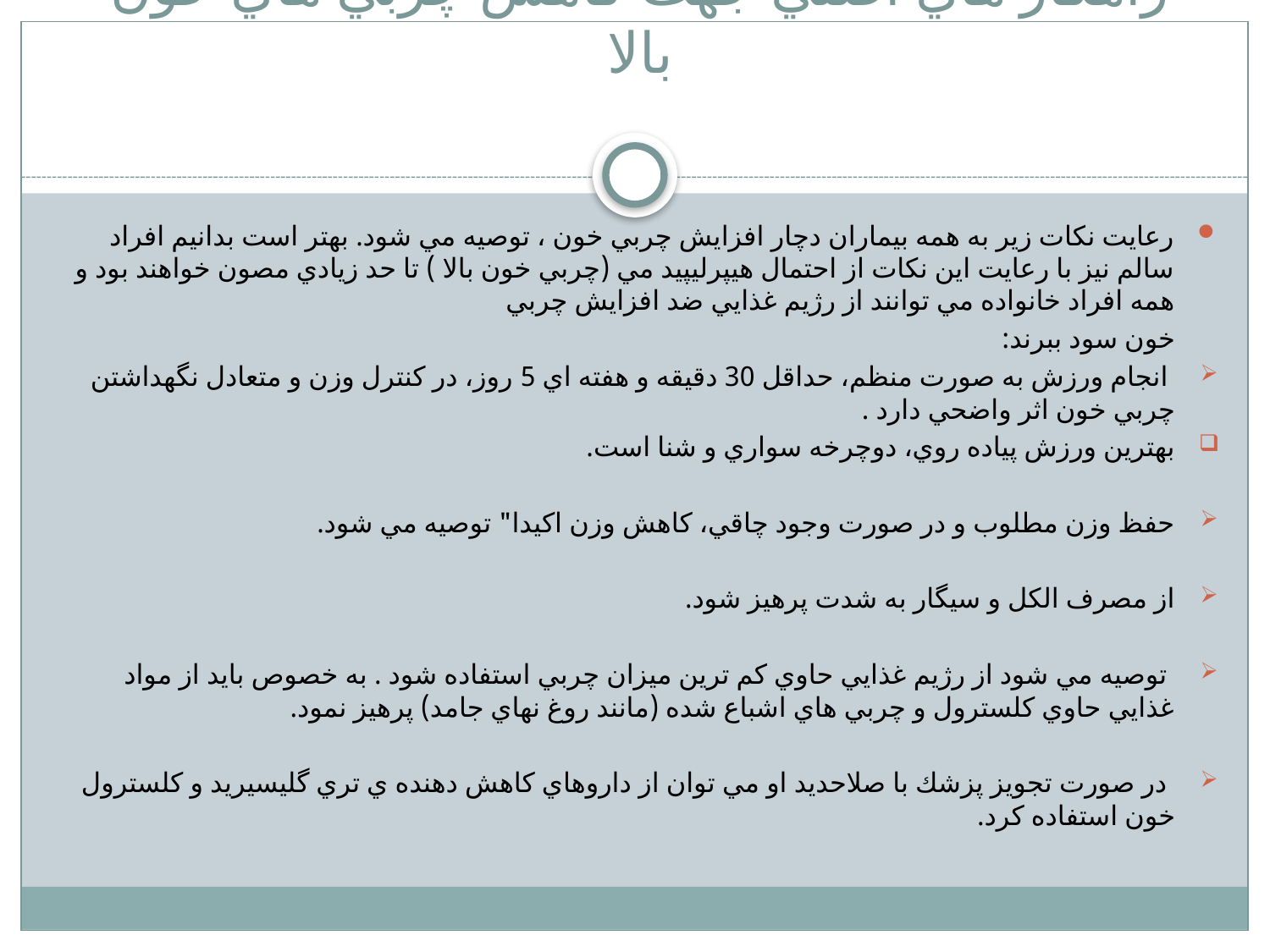

# راهكار هاي اصلي جهت كاهش چربي هاي خون بالا
رعايت نكات زير به همه بيماران دچار افزايش چربي خون ، توصيه مي شود. بهتر است بدانيم افراد سالم نيز با رعايت اين نكات از احتمال هيپرليپيد مي (چربي خون بالا ) تا حد زيادي مصون خواهند بود و همه افراد خانواده مي توانند از رژيم غذايي ضد افزايش چربي
     خون سود ببرند:
 انجام ورزش به صورت منظم، حداقل 30 دقيقه و هفته اي 5 روز، در كنترل وزن و متعادل نگهداشتن چربي خون اثر واضحي دارد .
بهترين ورزش پياده روي، دوچرخه سواري و شنا است.

حفظ وزن مطلوب و در صورت وجود چاقي، كاهش وزن اكيدا" توصيه مي شود.

از مصرف الكل و سيگار به شدت پرهيز شود.

 توصيه مي شود از رژيم غذايي حاوي كم ترين ميزان چربي استفاده شود . به خصوص بايد از مواد غذايي حاوي كلسترول و چربي هاي اشباع شده (مانند روغ نهاي جامد) پرهيز نمود.

 در صورت تجويز پزشك با صلاحديد او مي توان از داروهاي كاهش دهنده ي تري گليسيريد و كلسترول خون استفاده كرد.